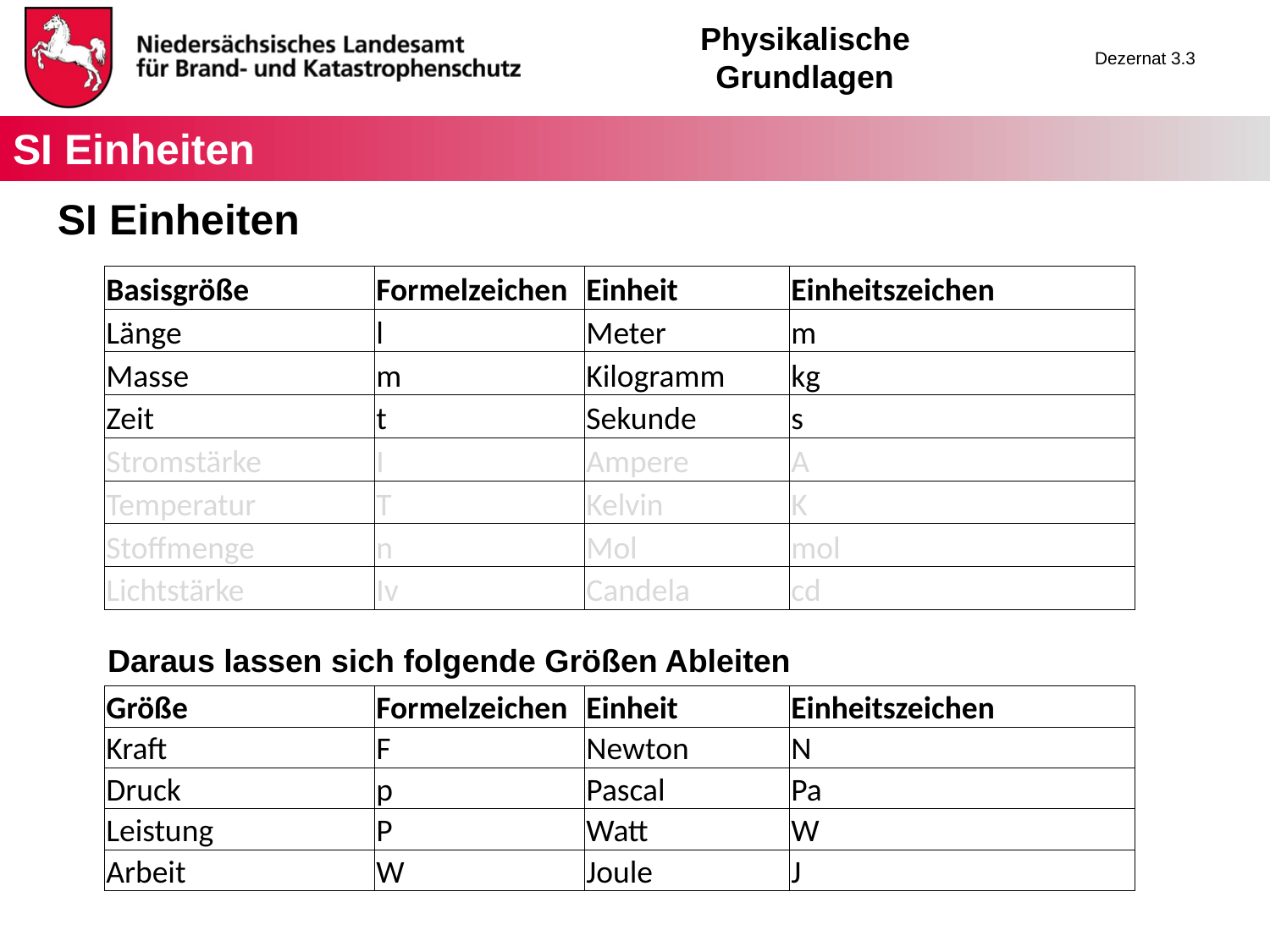

# SI Einheiten
SI Einheiten
| Basisgröße | Formelzeichen | Einheit | Einheitszeichen |
| --- | --- | --- | --- |
| Länge | l | Meter | m |
| Masse | m | Kilogramm | kg |
| Zeit | t | Sekunde | s |
| Stromstärke | I | Ampere | A |
| Temperatur | T | Kelvin | K |
| Stoffmenge | n | Mol | mol |
| Lichtstärke | Iv | Candela | cd |
Daraus lassen sich folgende Größen Ableiten
| Größe | Formelzeichen | Einheit | Einheitszeichen |
| --- | --- | --- | --- |
| Kraft | F | Newton | N |
| Druck | p | Pascal | Pa |
| Leistung | P | Watt | W |
| Arbeit | W | Joule | J |